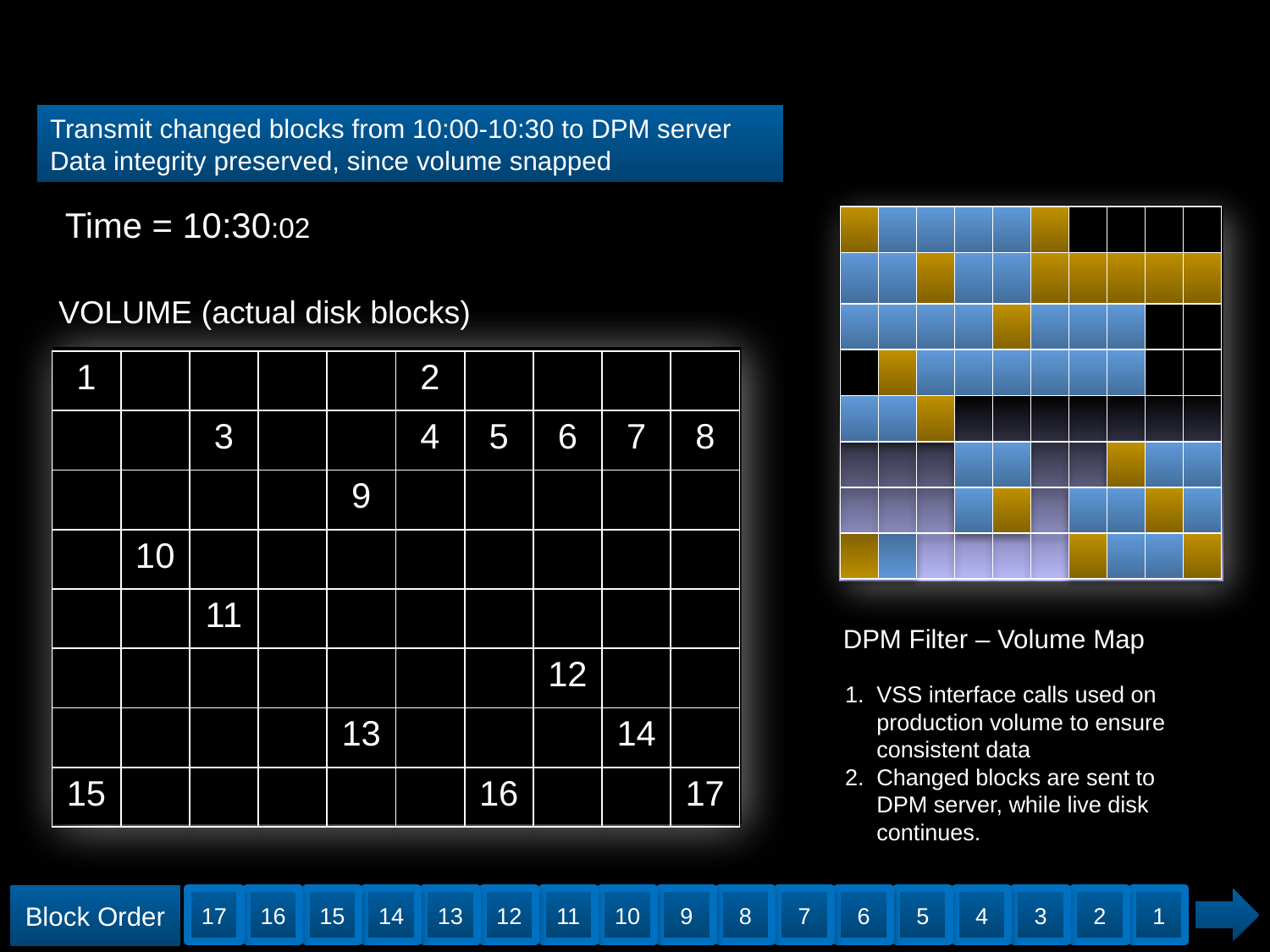

#
Transmit changed blocks from 10:00-10:30 to DPM server
Data integrity preserved, since volume snapped
Time = 10:30:02

|  |  |  |  |  |  |  |  |  |  |
| --- | --- | --- | --- | --- | --- | --- | --- | --- | --- |
|  |  |  |  |  |  |  |  |  |  |
|  |  |  |  |  |  |  |  |  |  |
|  |  |  |  |  |  |  |  |  |  |
|  |  |  |  |  |  |  |  |  |  |
|  |  |  |  |  |  |  |  |  |  |
|  |  |  |  |  |  |  |  |  |  |
|  |  |  |  |  |  |  |  |  |  |
VOLUME (actual disk blocks)

| 1 |  |  |  |  | 2 |  |  |  |  |
| --- | --- | --- | --- | --- | --- | --- | --- | --- | --- |
|  |  | 3 |  |  | 4 | 5 | 6 | 7 | 8 |
|  |  |  |  | 9 |  |  |  |  |  |
|  | 10 |  |  |  |  |  |  |  |  |
|  |  | 11 |  |  |  |  |  |  |  |
|  |  |  |  |  |  |  | 12 |  |  |
|  |  |  |  | 13 |  |  |  | 14 |  |
| 15 |  |  |  |  |  | 16 |  |  | 17 |
DPM Filter – Volume Map
VSS interface calls used on production volume to ensure consistent data
Changed blocks are sent to DPM server, while live disk continues.
Block Order
17
16
15
14
13
12
11
10
9
8
7
6
5
4
3
2
1